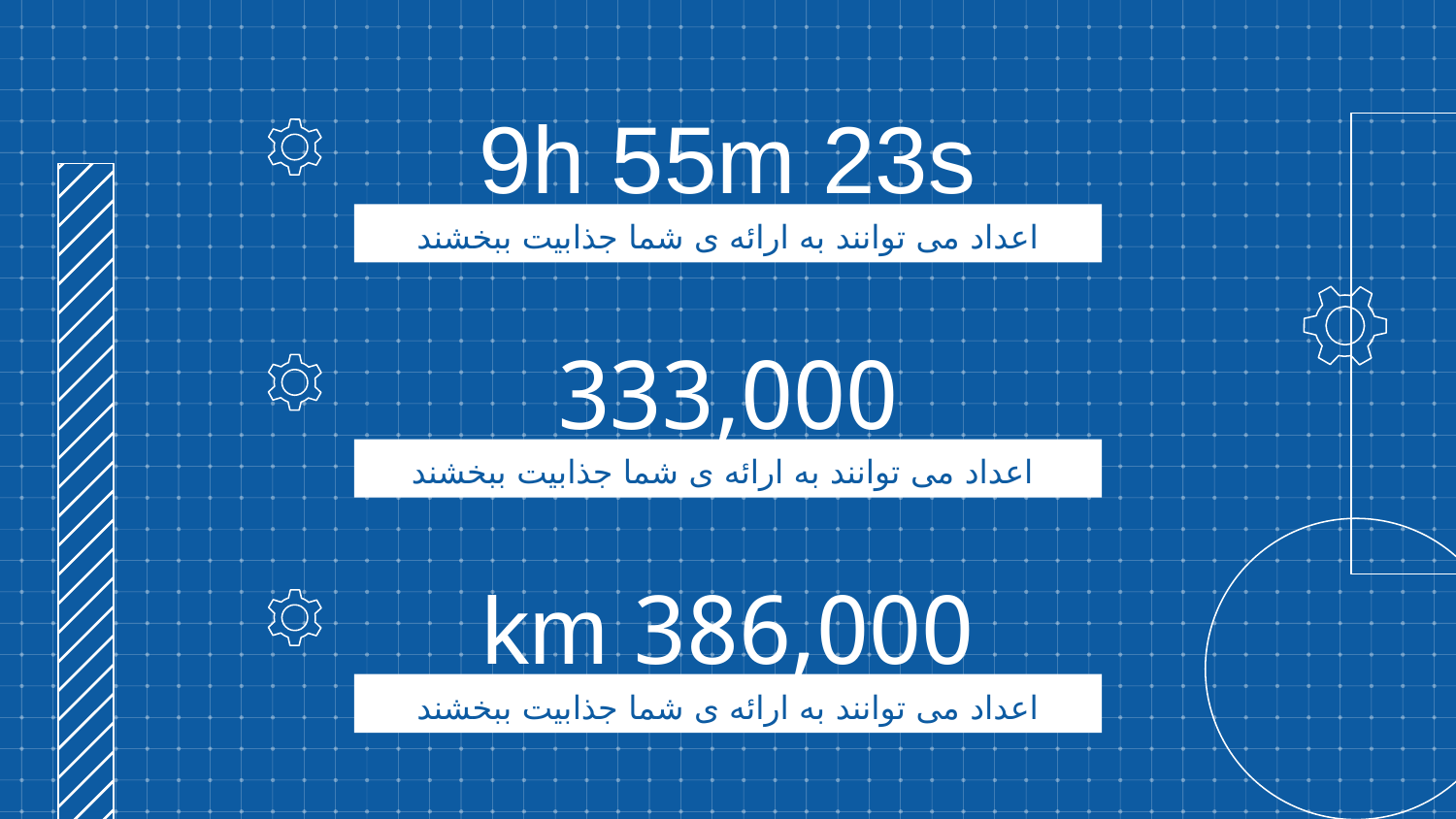

# 9h 55m 23s

اعداد می توانند به ارائه ی شما جذابیت ببخشند
333,000

 اعداد می توانند به ارائه ی شما جذابیت ببخشند

386,000 km

اعداد می توانند به ارائه ی شما جذابیت ببخشند